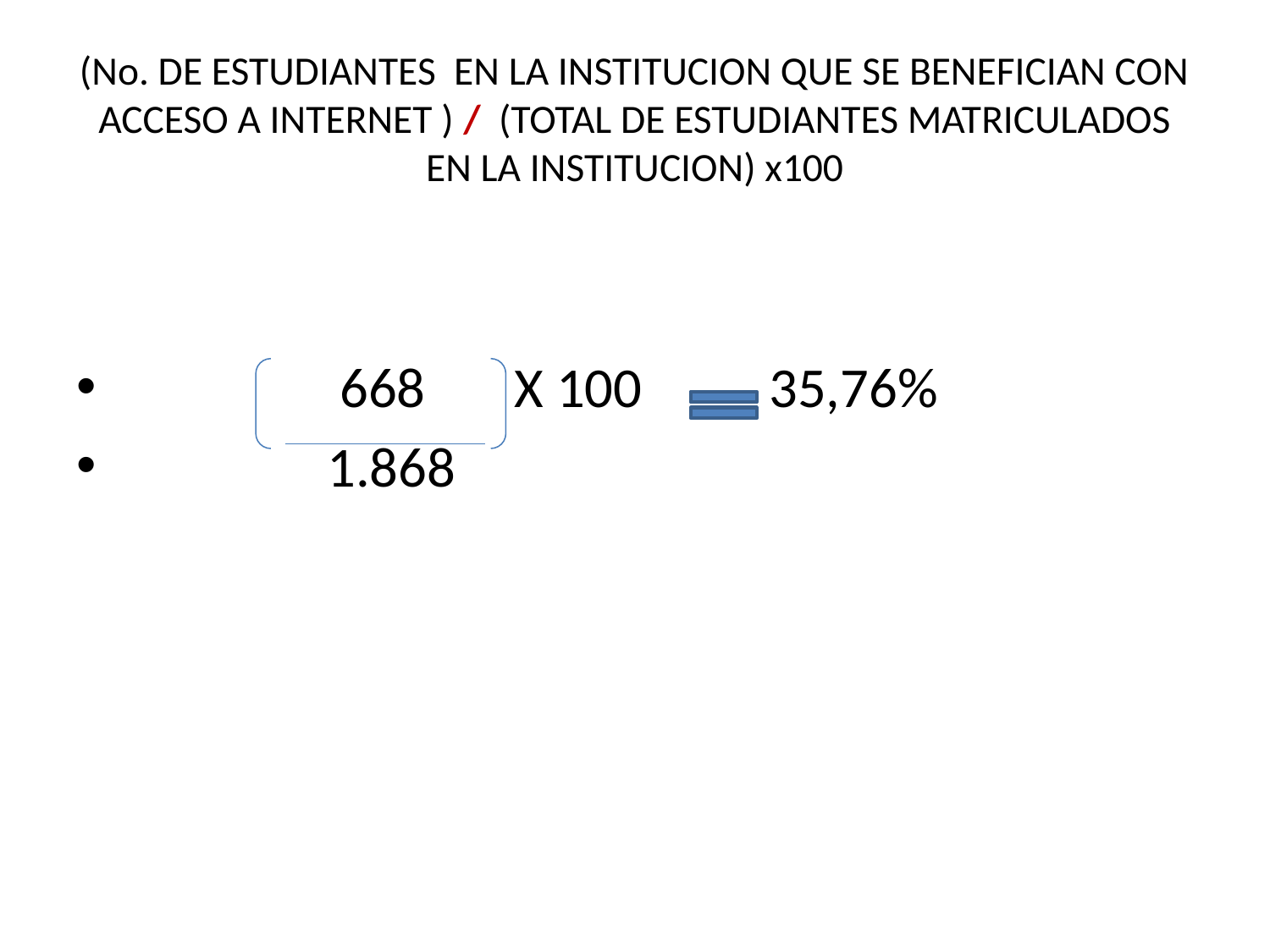

# (No. DE ESTUDIANTES  EN LA INSTITUCION QUE SE BENEFICIAN CON ACCESO A INTERNET ) /  (TOTAL DE ESTUDIANTES MATRICULADOS EN LA INSTITUCION) x100

                 668       X 100          35,76%
                1.868